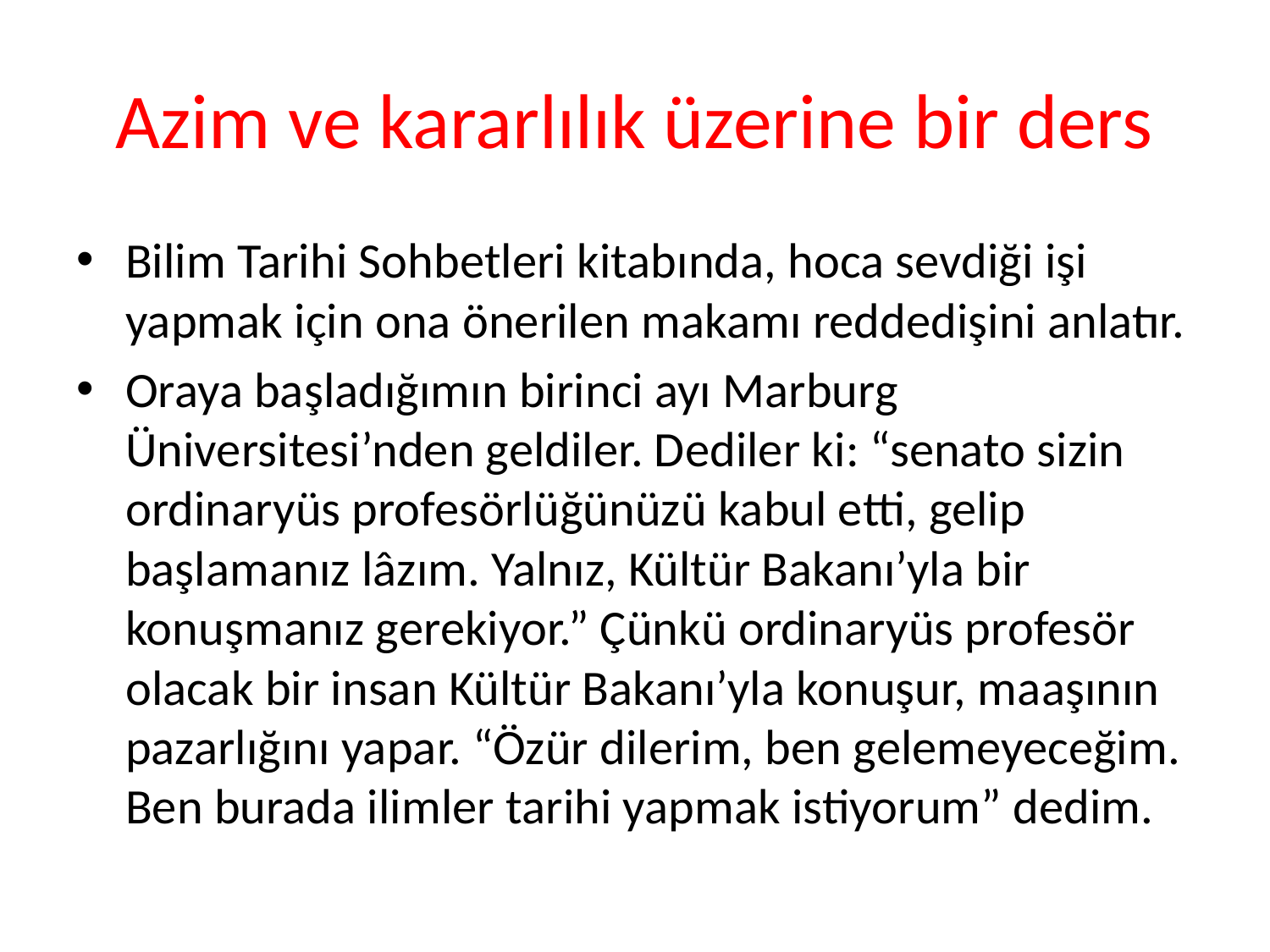

# Azim ve kararlılık üzerine bir ders
Bilim Tarihi Sohbetleri kitabında, hoca sevdiği işi yapmak için ona önerilen makamı reddedişini anlatır.
Oraya başladığımın birinci ayı Marburg Üniversitesi’nden geldiler. Dediler ki: “senato sizin ordinaryüs profesörlüğünüzü kabul etti, gelip başlamanız lâzım. Yalnız, Kültür Bakanı’yla bir konuşmanız gerekiyor.” Çünkü ordinaryüs profesör olacak bir insan Kültür Bakanı’yla konuşur, maaşının pazarlığını yapar. “Özür dilerim, ben gelemeyeceğim. Ben burada ilimler tarihi yapmak istiyorum” dedim.